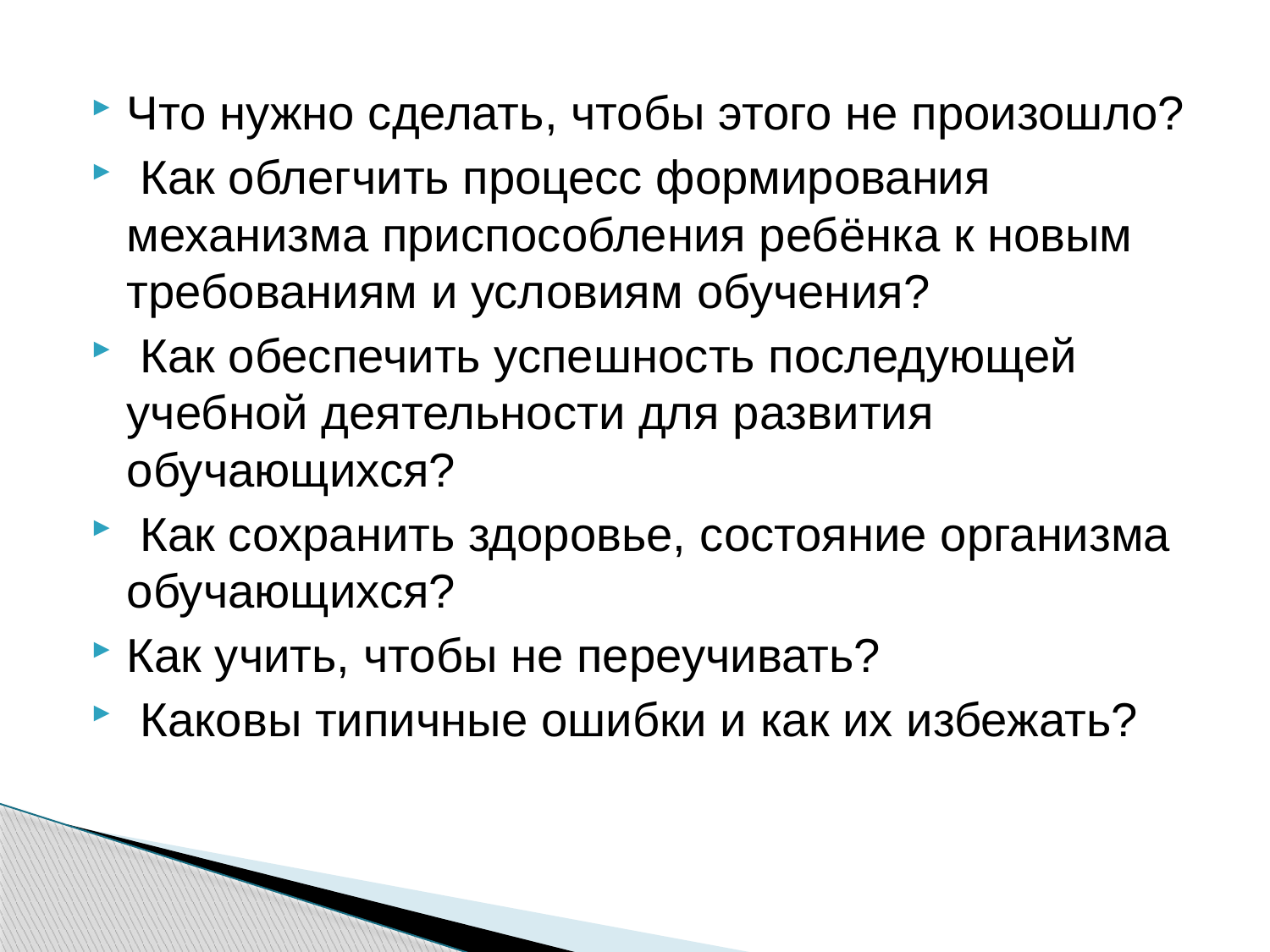

Что нужно сделать, чтобы этого не произошло?
 Как облегчить процесс формирования механизма приспособления ребёнка к новым требованиям и условиям обучения?
 Как обеспечить успешность последующей учебной деятельности для развития обучающихся?
 Как сохранить здоровье, состояние организма обучающихся?
Как учить, чтобы не переучивать?
 Каковы типичные ошибки и как их избежать?